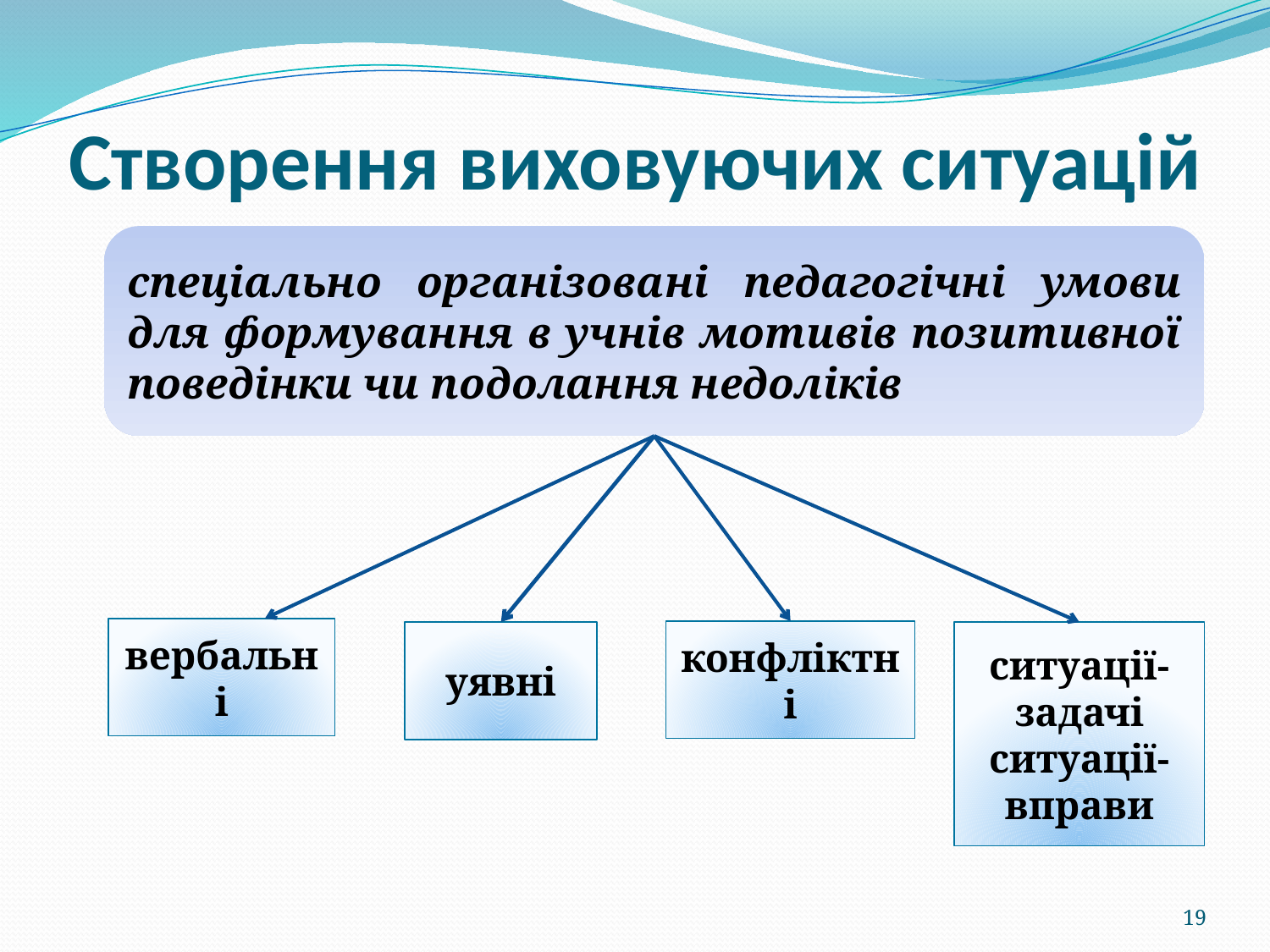

# Створення виховуючих ситуацій
спеціально організовані педагогічні умови для формування в учнів мотивів позитивної поведінки чи подолання недоліків
вербальні
конфліктні
ситуації-задачі
ситуації-вправи
уявні
19